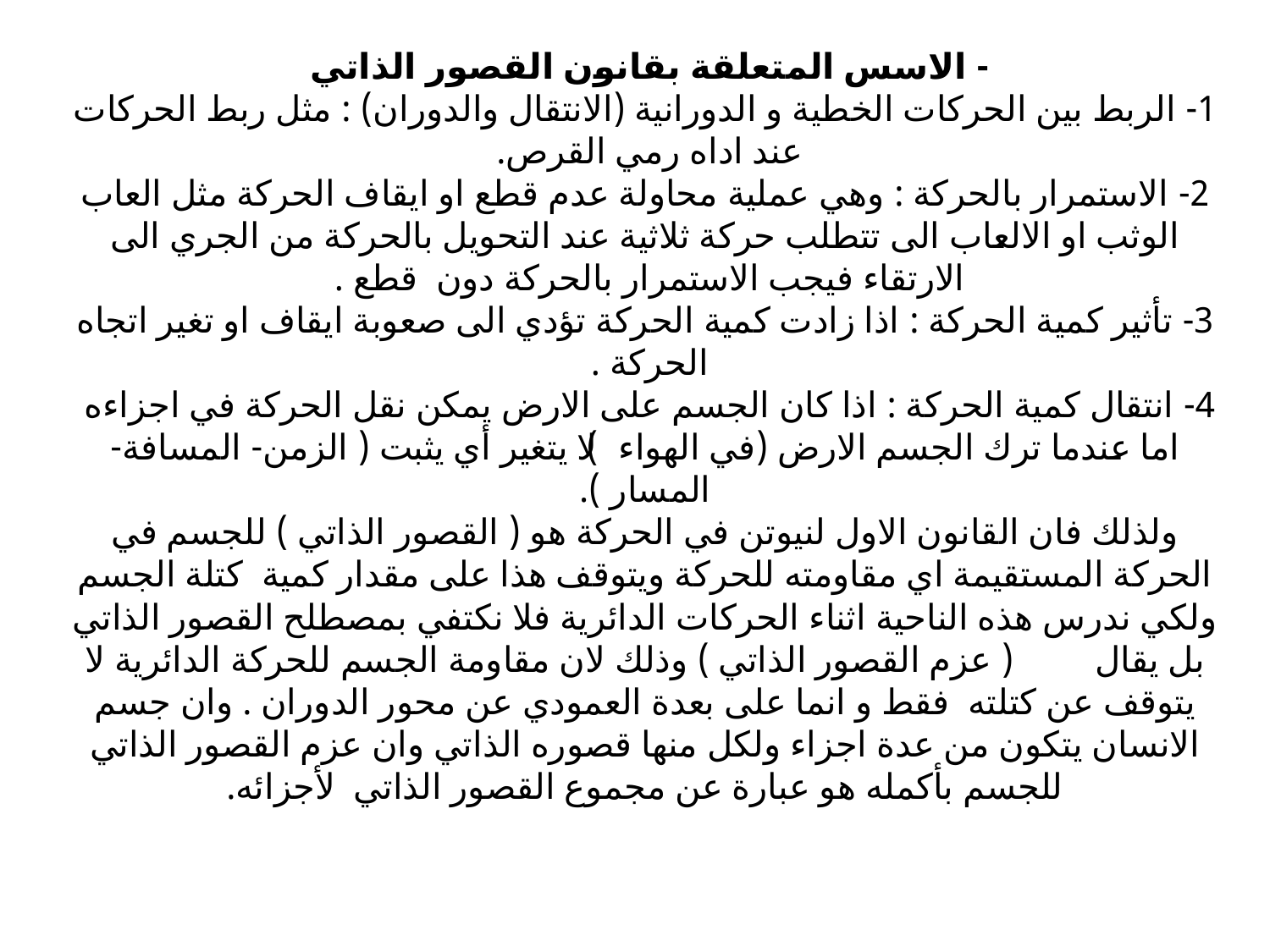

# - الاسس المتعلقة بقانون القصور الذاتي 1- الربط بين الحركات الخطية و الدورانية (الانتقال والدوران) : مثل ربط الحركات عند اداه رمي القرص. 2- الاستمرار بالحركة : وهي عملية محاولة عدم قطع او ايقاف الحركة مثل العاب الوثب او الالعاب الى تتطلب حركة ثلاثية عند التحويل بالحركة من الجري الى الارتقاء فيجب الاستمرار بالحركة دون  قطع . 3- تأثير كمية الحركة : اذا زادت كمية الحركة تؤدي الى صعوبة ايقاف او تغير اتجاه الحركة . 4- انتقال كمية الحركة : اذا كان الجسم على الارض يمكن نقل الحركة في اجزاءه  اما عندما ترك الجسم الارض (في الهواء) لا يتغير أي يثبت ( الزمن- المسافة- المسار ). ولذلك فان القانون الاول لنيوتن في الحركة هو ( القصور الذاتي ) للجسم في الحركة المستقيمة اي مقاومته للحركة ويتوقف هذا على مقدار كمية  كتلة الجسم ولكي ندرس هذه الناحية اثناء الحركات الدائرية فلا نكتفي بمصطلح القصور الذاتي بل يقال         ( عزم القصور الذاتي ) وذلك لان مقاومة الجسم للحركة الدائرية لا يتوقف عن كتلته  فقط و انما على بعدة العمودي عن محور الدوران . وان جسم الانسان يتكون من عدة اجزاء ولكل منها قصوره الذاتي وان عزم القصور الذاتي للجسم بأكمله هو عبارة عن مجموع القصور الذاتي  لأجزائه.